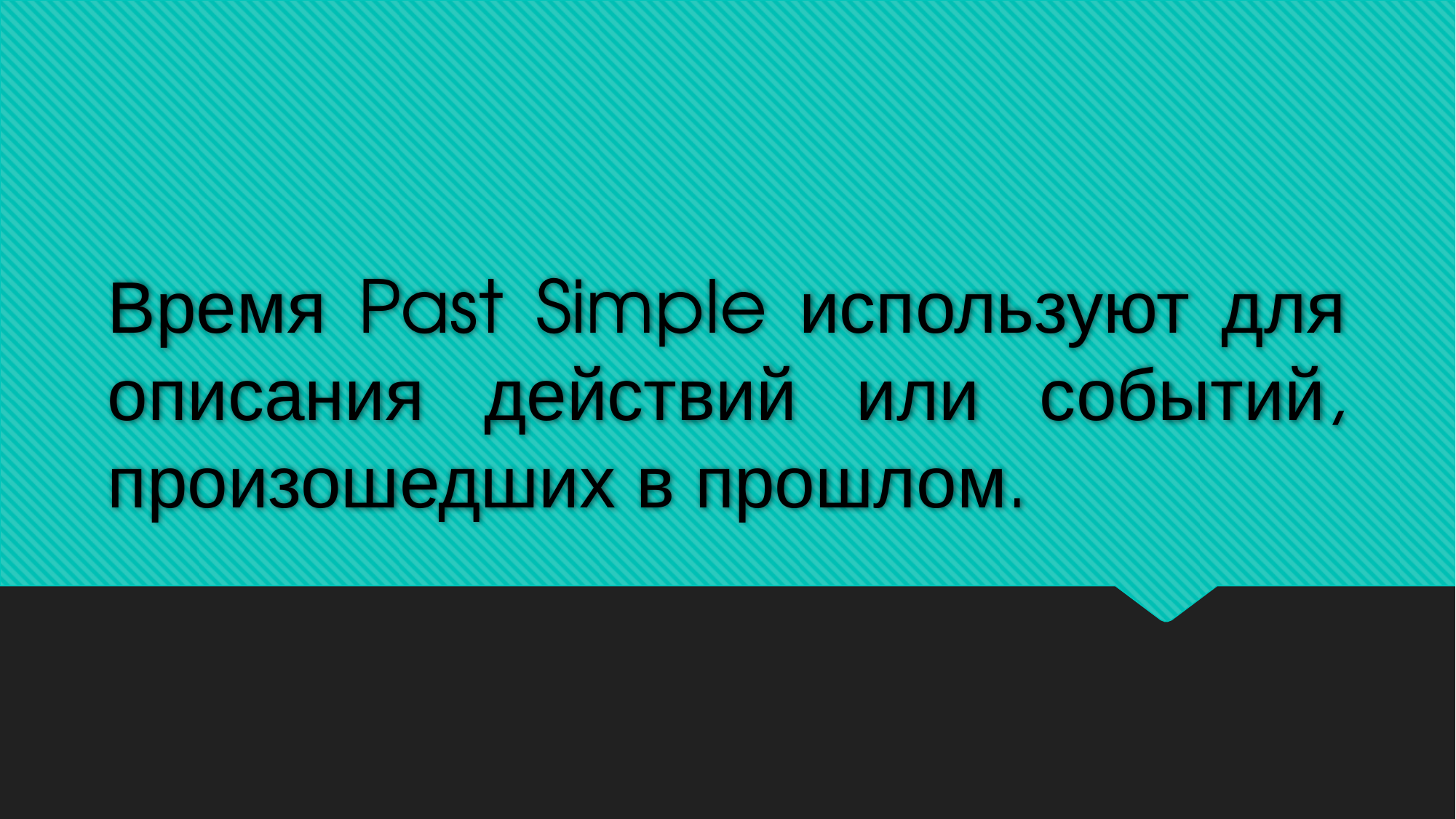

# Время Past Simple используют для описания действий или событий, произошедших в прошлом.